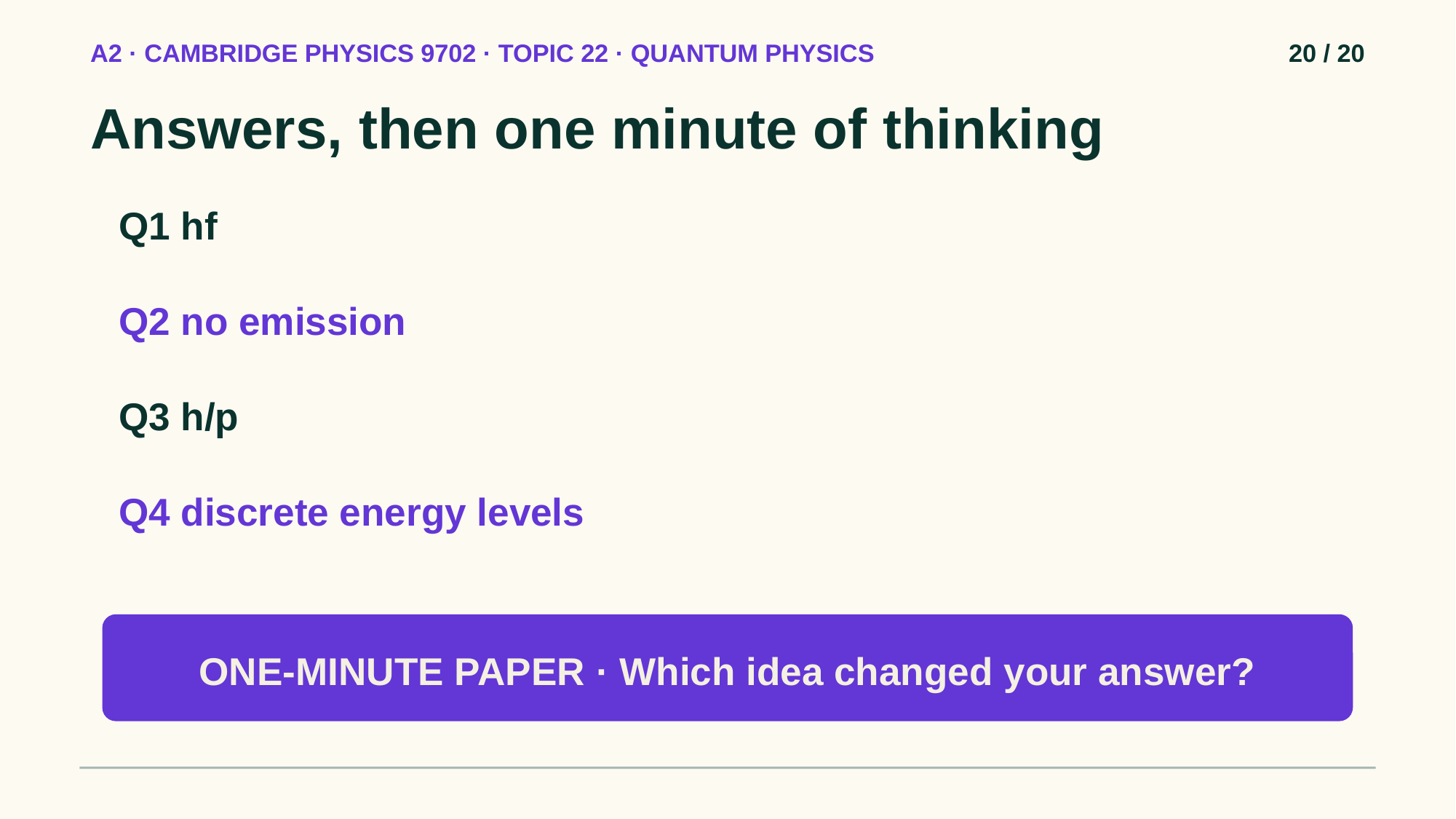

A2 · CAMBRIDGE PHYSICS 9702 · TOPIC 22 · QUANTUM PHYSICS
20 / 20
Answers, then one minute of thinking
Q1 hf
Q2 no emission
Q3 h/p
Q4 discrete energy levels

ONE-MINUTE PAPER · Which idea changed your answer?